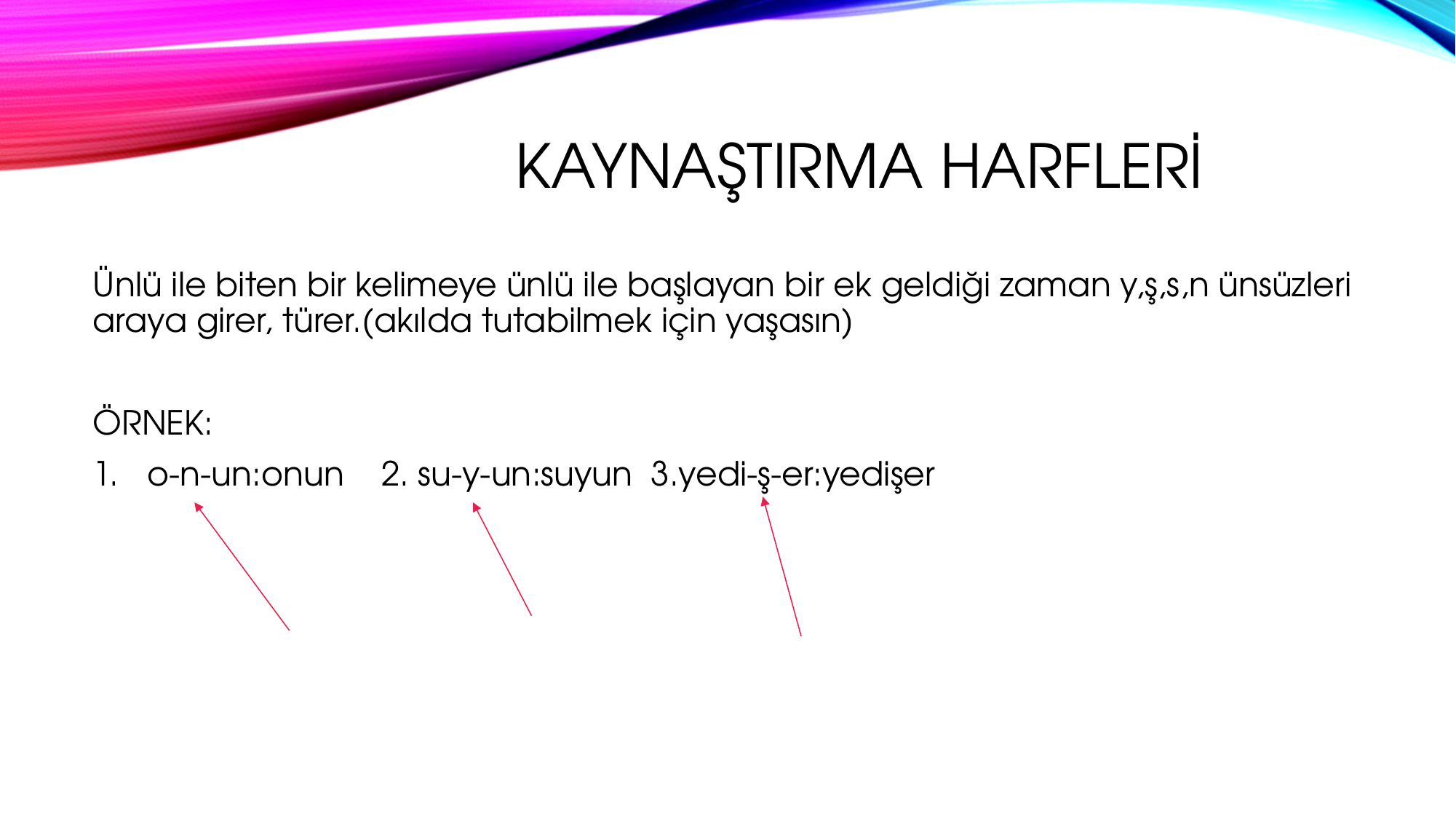

# KAYNAŞTIRMA HARFLERİ
Ünlü ile biten bir kelimeye ünlü ile başlayan bir ek geldiği zaman y,ş,s,n ünsüzleri araya girer, türer.(akılda tutabilmek için yaşasın)

ÖRNEK:
o-n-un:onun    2. su-y-un:suyun  3.yedi-ş-er:yedişer